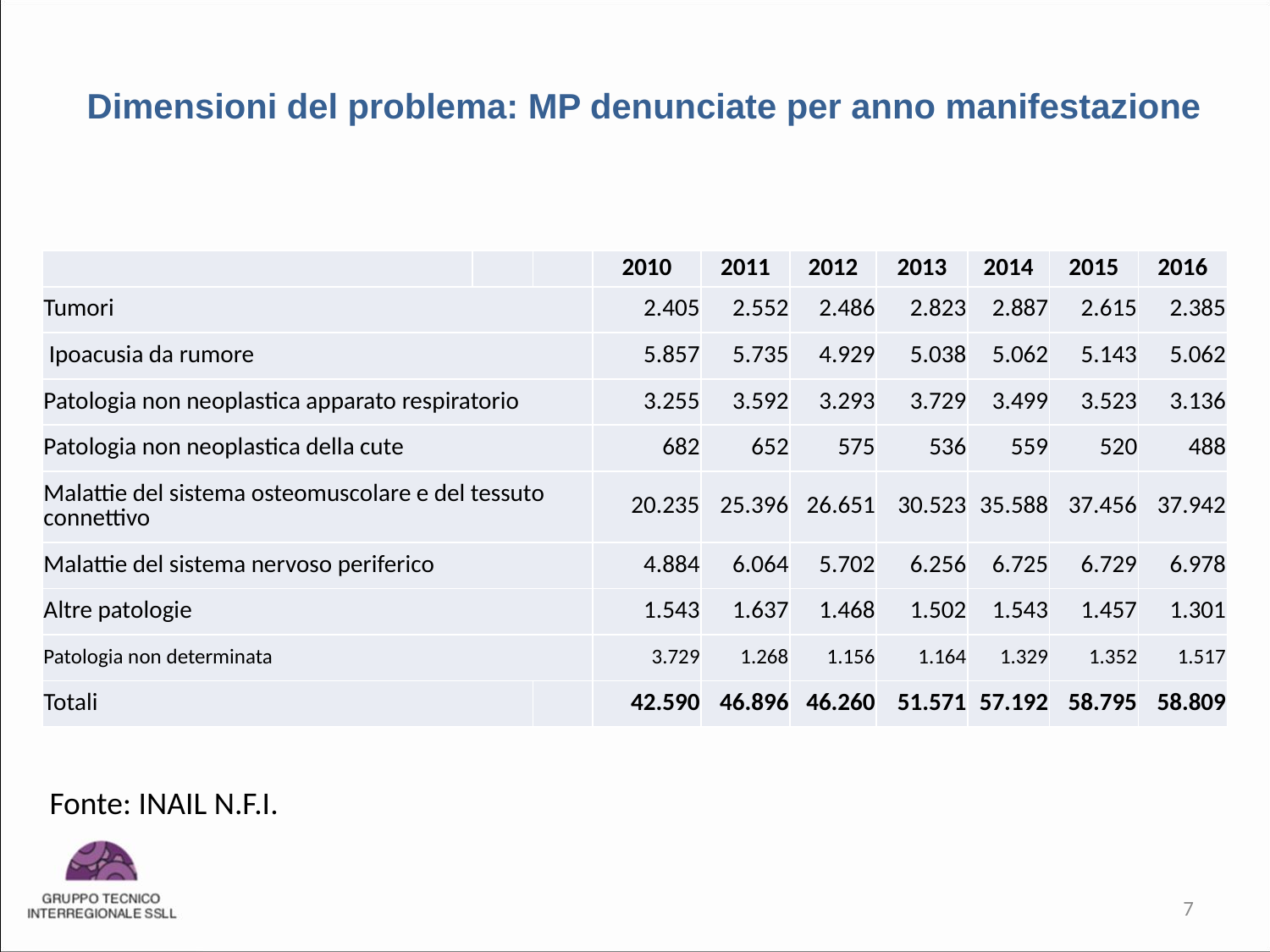

Dimensioni del problema: MP denunciate per anno manifestazione

|  |  |  | 2010 | 2011 | 2012 | 2013 | 2014 | 2015 | 2016 |
| --- | --- | --- | --- | --- | --- | --- | --- | --- | --- |
| Tumori |  |  | 2.405 | 2.552 | 2.486 | 2.823 | 2.887 | 2.615 | 2.385 |
| Ipoacusia da rumore |  |  | 5.857 | 5.735 | 4.929 | 5.038 | 5.062 | 5.143 | 5.062 |
| Patologia non neoplastica apparato respiratorio |  |  | 3.255 | 3.592 | 3.293 | 3.729 | 3.499 | 3.523 | 3.136 |
| Patologia non neoplastica della cute |  |  | 682 | 652 | 575 | 536 | 559 | 520 | 488 |
| Malattie del sistema osteomuscolare e del tessuto connettivo |  |  | 20.235 | 25.396 | 26.651 | 30.523 | 35.588 | 37.456 | 37.942 |
| Malattie del sistema nervoso periferico |  |  | 4.884 | 6.064 | 5.702 | 6.256 | 6.725 | 6.729 | 6.978 |
| Altre patologie |  |  | 1.543 | 1.637 | 1.468 | 1.502 | 1.543 | 1.457 | 1.301 |
| Patologia non determinata |  |  | 3.729 | 1.268 | 1.156 | 1.164 | 1.329 | 1.352 | 1.517 |
| Totali |  |  | 42.590 | 46.896 | 46.260 | 51.571 | 57.192 | 58.795 | 58.809 |
Fonte: INAIL N.F.I.
7